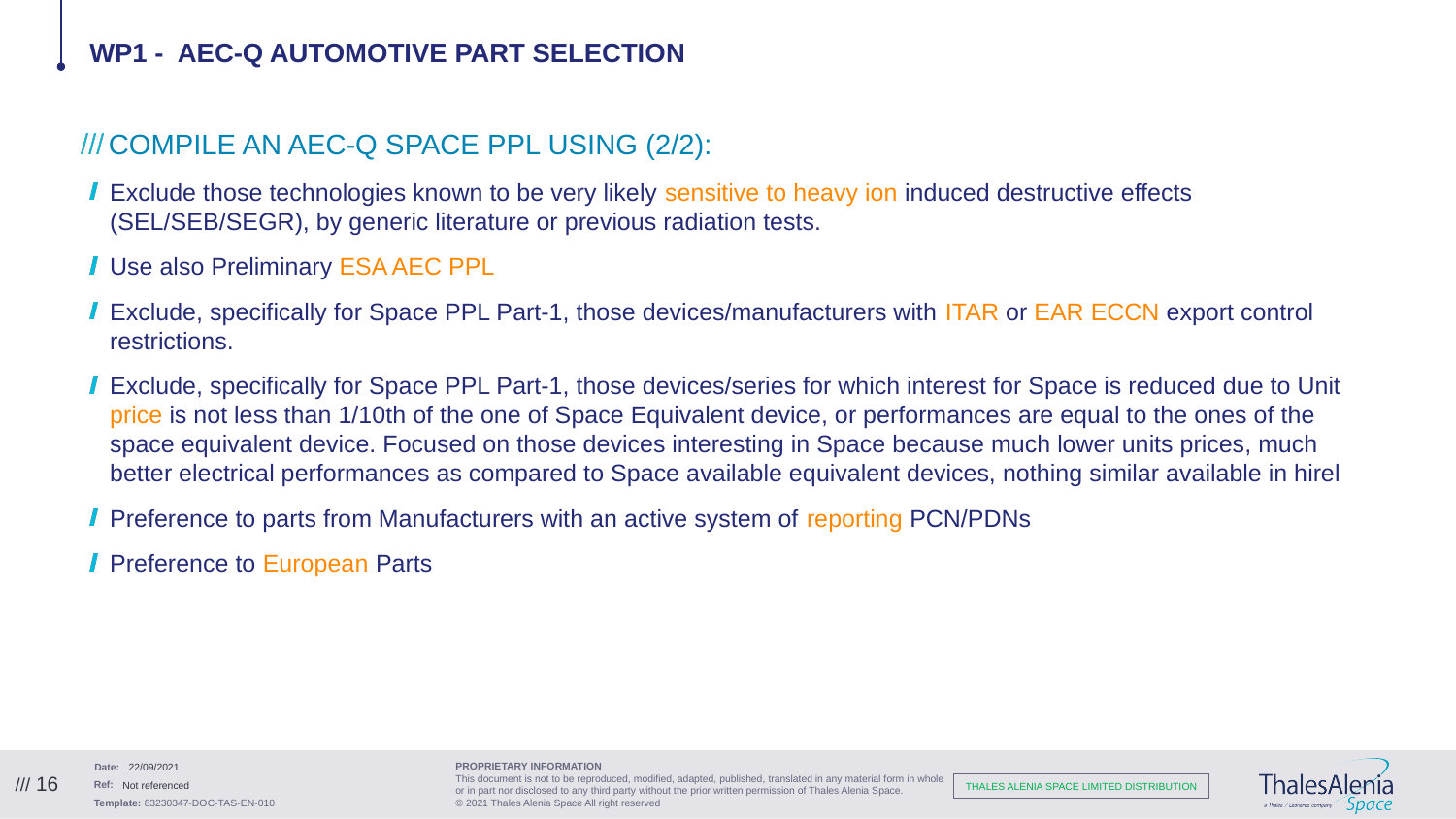

# Wp1 -  AEC-Q Automotive Part Selection
COMPILE AN AEC-Q SPACE PPL USING (2/2):
Exclude those technologies known to be very likely sensitive to heavy ion induced destructive effects (SEL/SEB/SEGR), by generic literature or previous radiation tests.
Use also Preliminary ESA AEC PPL
Exclude, specifically for Space PPL Part-1, those devices/manufacturers with ITAR or EAR ECCN export control restrictions.
Exclude, specifically for Space PPL Part-1, those devices/series for which interest for Space is reduced due to Unit price is not less than 1/10th of the one of Space Equivalent device, or performances are equal to the ones of the space equivalent device. Focused on those devices interesting in Space because much lower units prices, much better electrical performances as compared to Space available equivalent devices, nothing similar available in hirel
Preference to parts from Manufacturers with an active system of reporting PCN/PDNs
Preference to European Parts
22/09/2021
/// 16
Not referenced